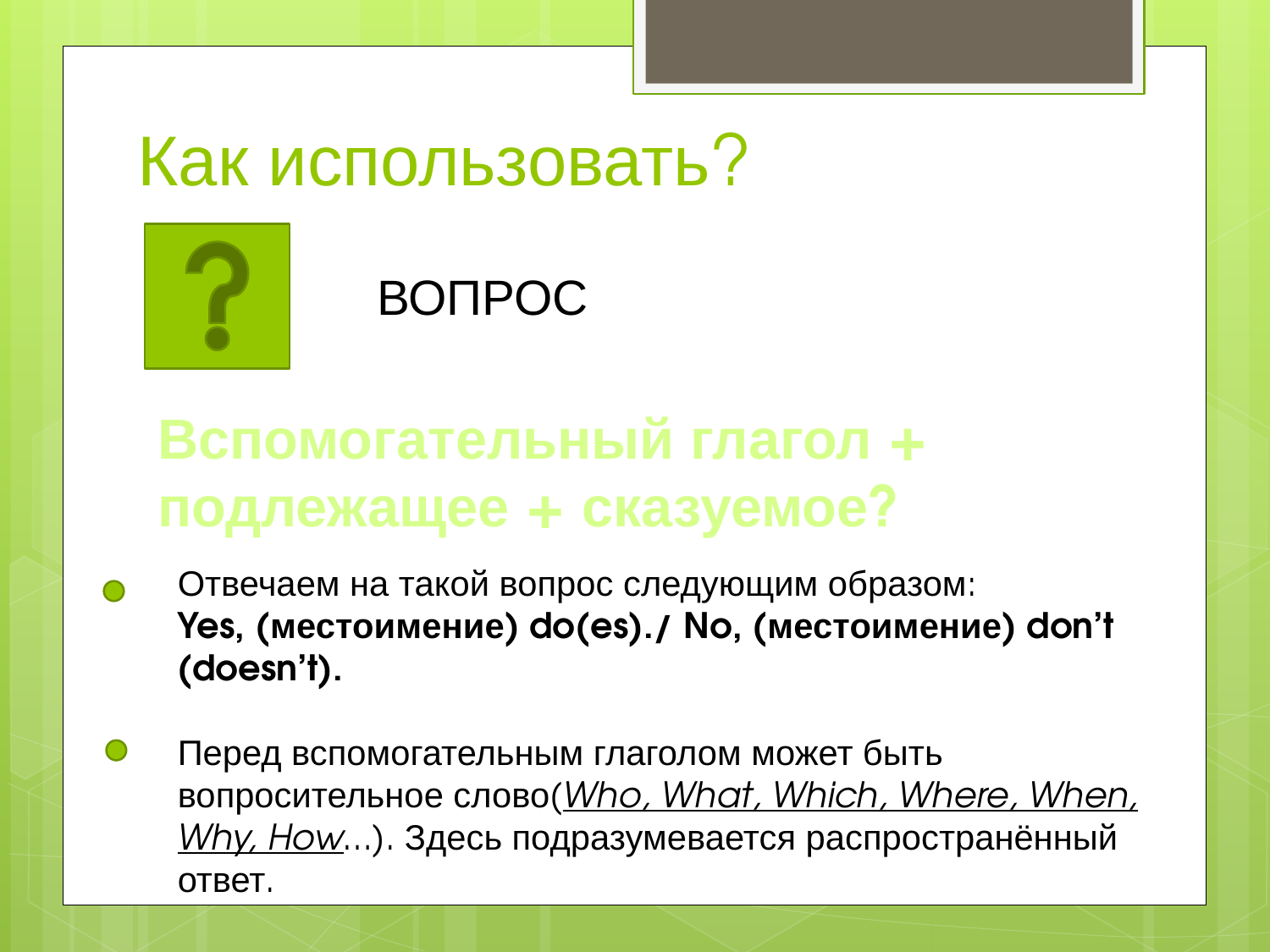

# Как использовать?

ВОПРОС
Вспомогательный глагол + подлежащее + сказуемое?
Отвечаем на такой вопрос следующим образом:
Yes, (местоимение) do(es)./ No, (местоимение) don’t (doesn’t).

Перед вспомогательным глаголом может быть вопросительное слово(Who, What, Which, Where, When, Why, How…). Здесь подразумевается распространённый ответ.